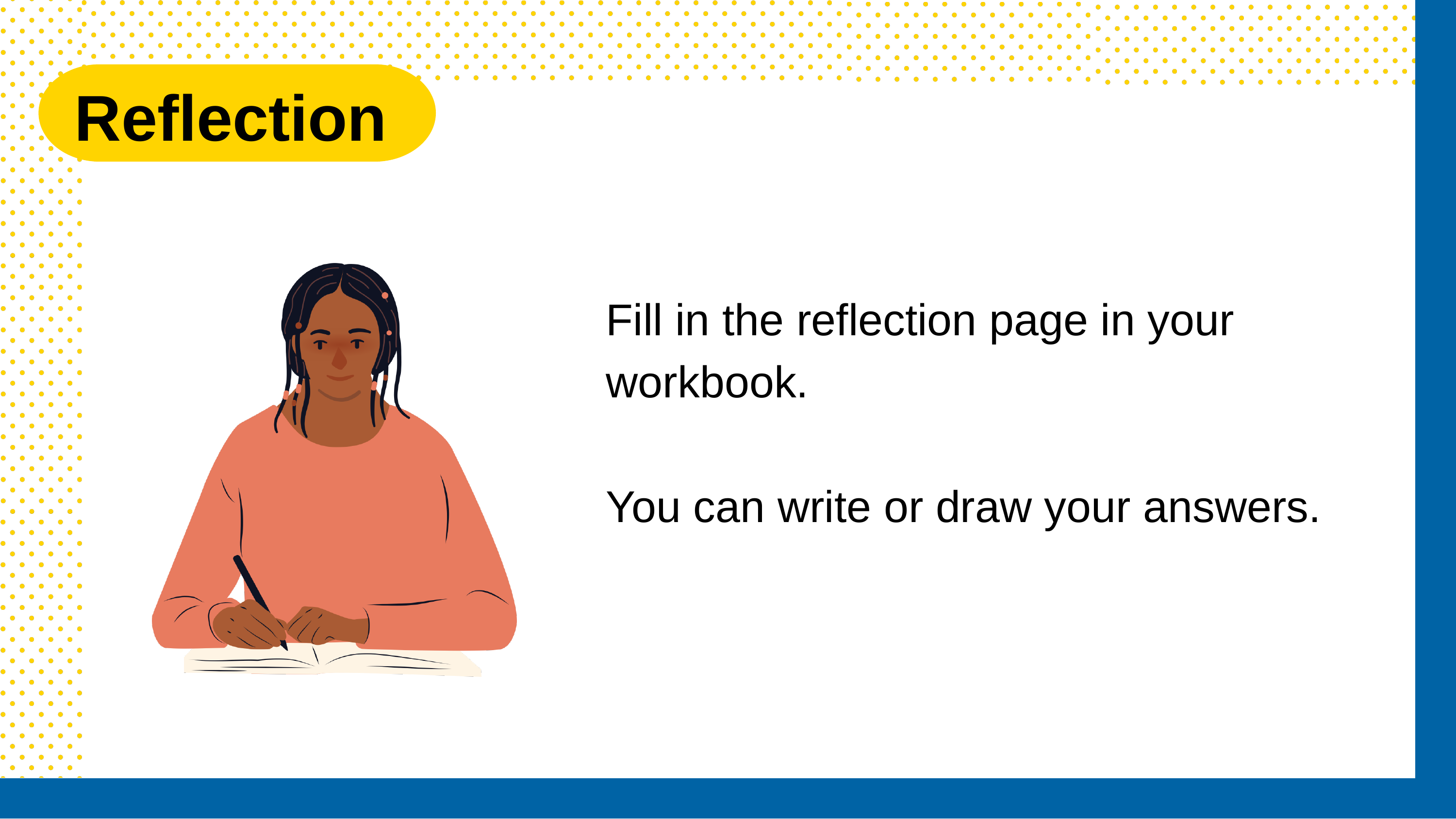

Reflection

Fill in the reflection page in your workbook.

You can write or draw your answers.